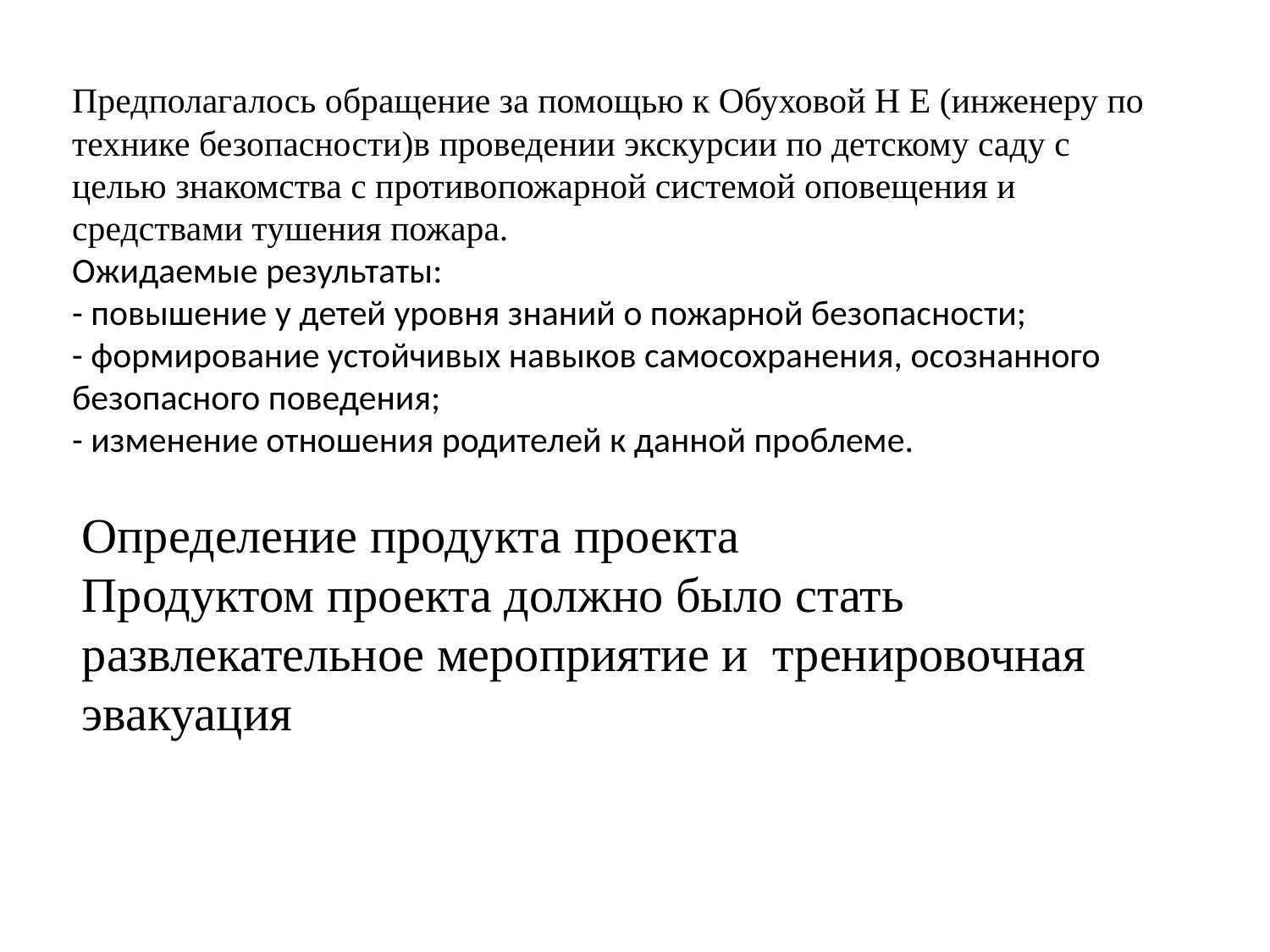

Предполагалось обращение за помощью к Обуховой Н Е (инженеру по технике безопасности)в проведении экскурсии по детскому саду с целью знакомства с противопожарной системой оповещения и средствами тушения пожара.
Ожидаемые результаты:
- повышение у детей уровня знаний о пожарной безопасности;
- формирование устойчивых навыков самосохранения, осознанного безопасного поведения;
- изменение отношения родителей к данной проблеме.

Определение продукта проекта
Продуктом проекта должно было стать развлекательное мероприятие и  тренировочная эвакуация